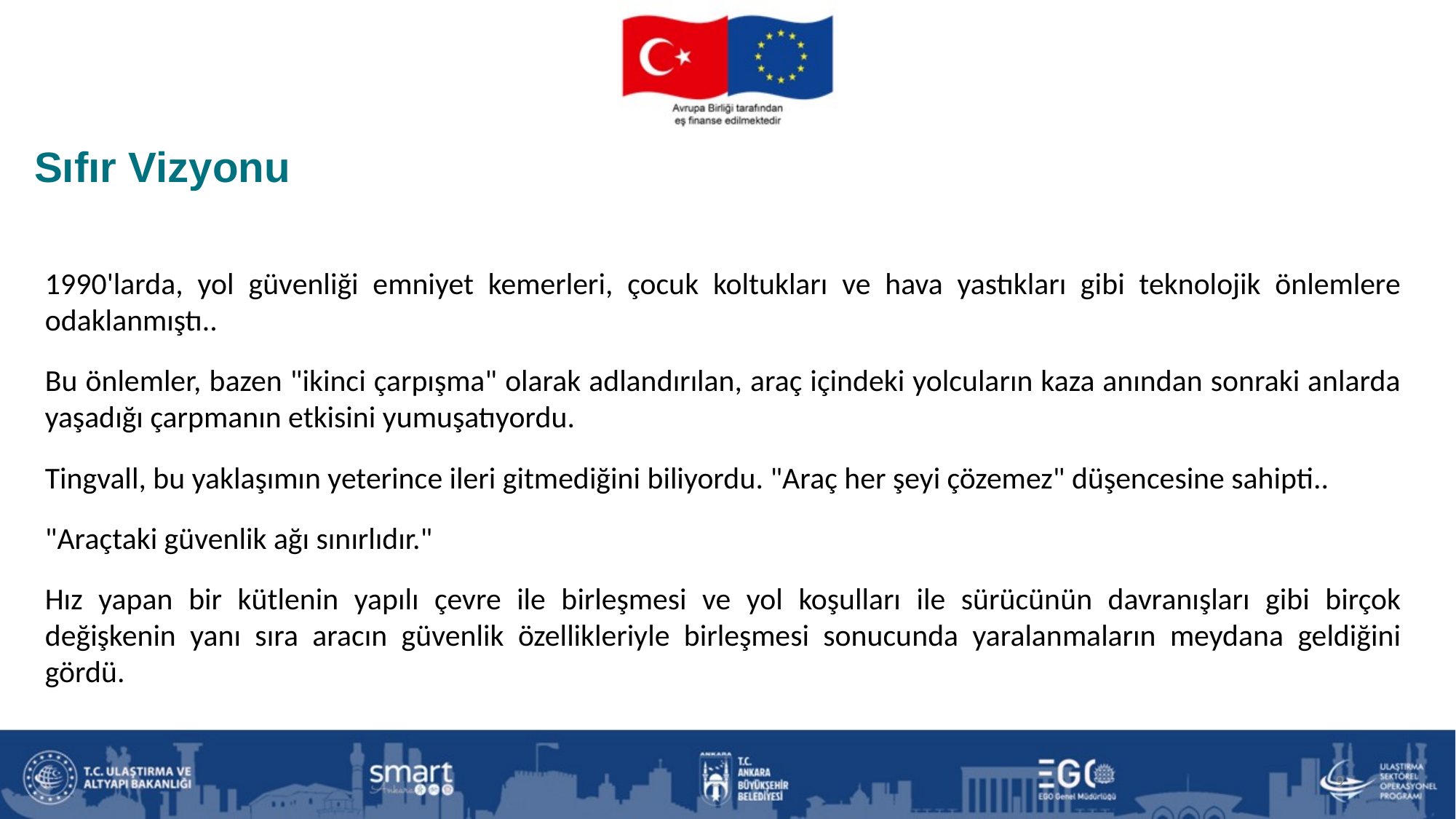

Sıfır Vizyonu

1990'larda, yol güvenliği emniyet kemerleri, çocuk koltukları ve hava yastıkları gibi teknolojik önlemlere odaklanmıştı..
Bu önlemler, bazen "ikinci çarpışma" olarak adlandırılan, araç içindeki yolcuların kaza anından sonraki anlarda yaşadığı çarpmanın etkisini yumuşatıyordu.
Tingvall, bu yaklaşımın yeterince ileri gitmediğini biliyordu. "Araç her şeyi çözemez" düşencesine sahipti..
"Araçtaki güvenlik ağı sınırlıdır."
Hız yapan bir kütlenin yapılı çevre ile birleşmesi ve yol koşulları ile sürücünün davranışları gibi birçok değişkenin yanı sıra aracın güvenlik özellikleriyle birleşmesi sonucunda yaralanmaların meydana geldiğini gördü.

9